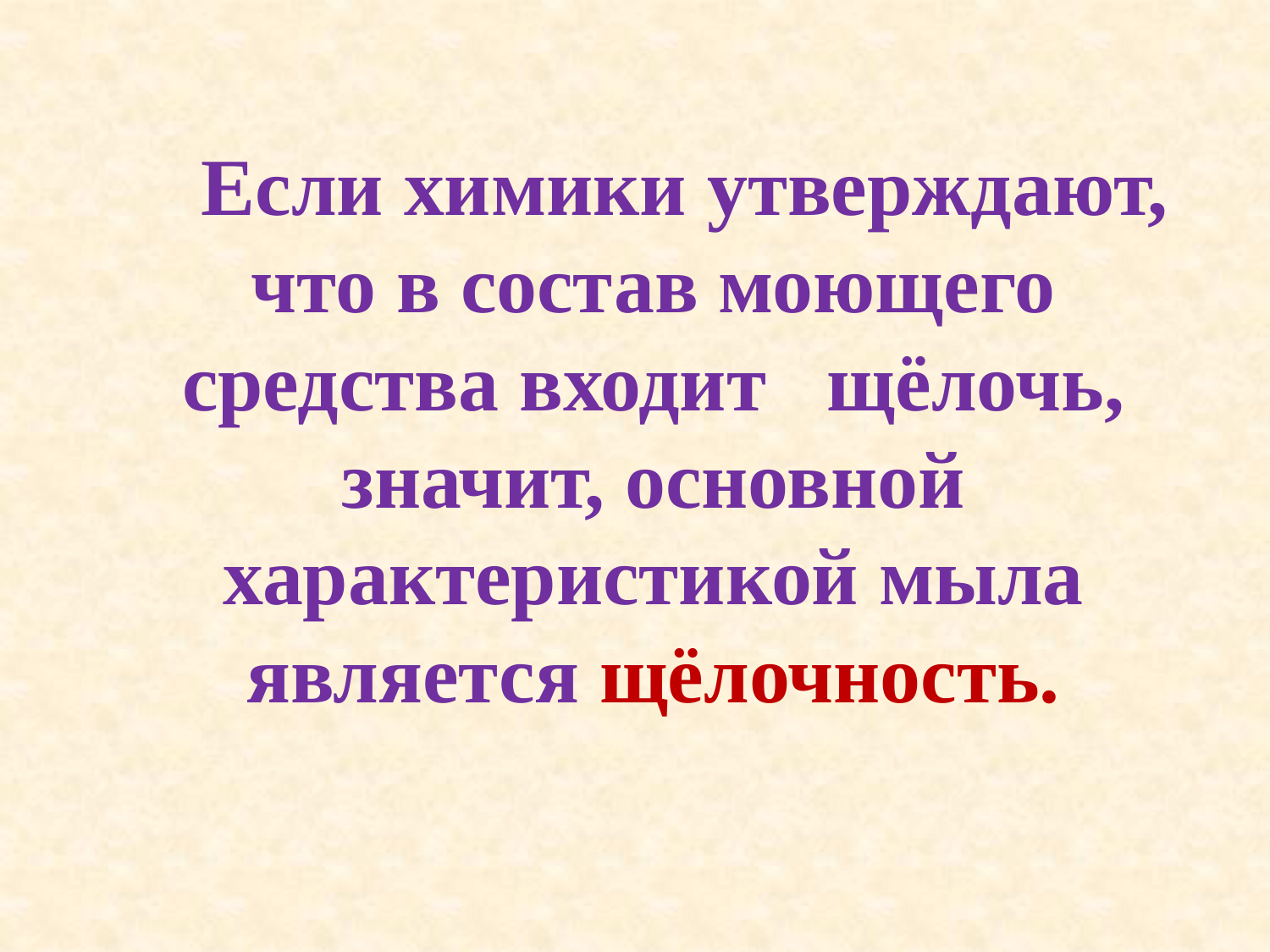

# Если химики утверждают, что в состав моющего средства входит   щёлочь, значит, основной характеристикой мыла является щёлочность.